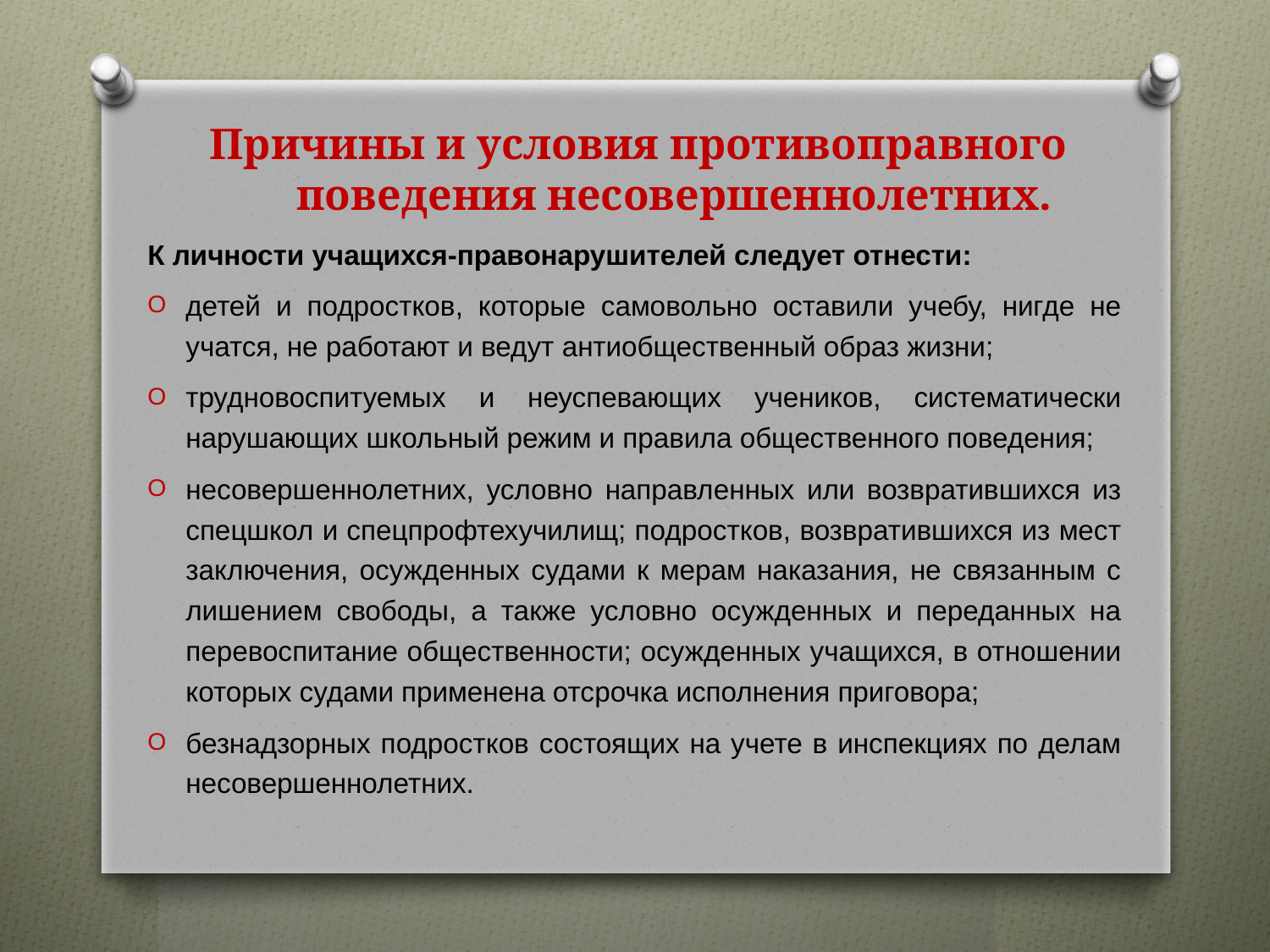

Причины и условия противоправного поведения несовершеннолетних.
К личности учащихся-правонарушителей следует отнести:
детей и подростков, которые самовольно оставили учебу, нигде не учатся, не работают и ведут антиобщественный образ жизни;
трудновоспитуемых и неуспевающих учеников, систематически нарушающих школьный режим и правила общественного поведения;
несовершеннолетних, условно направленных или возвратившихся из спецшкол и спецпрофтехучилищ; подростков, возвратившихся из мест заключения, осужденных судами к мерам наказания, не связанным с лишением свободы, а также условно осужденных и переданных на перевоспитание общественности; осужденных учащихся, в отношении которых судами применена отсрочка исполнения приговора;
безнадзорных подростков состоящих на учете в инспекциях по делам несовершеннолетних.